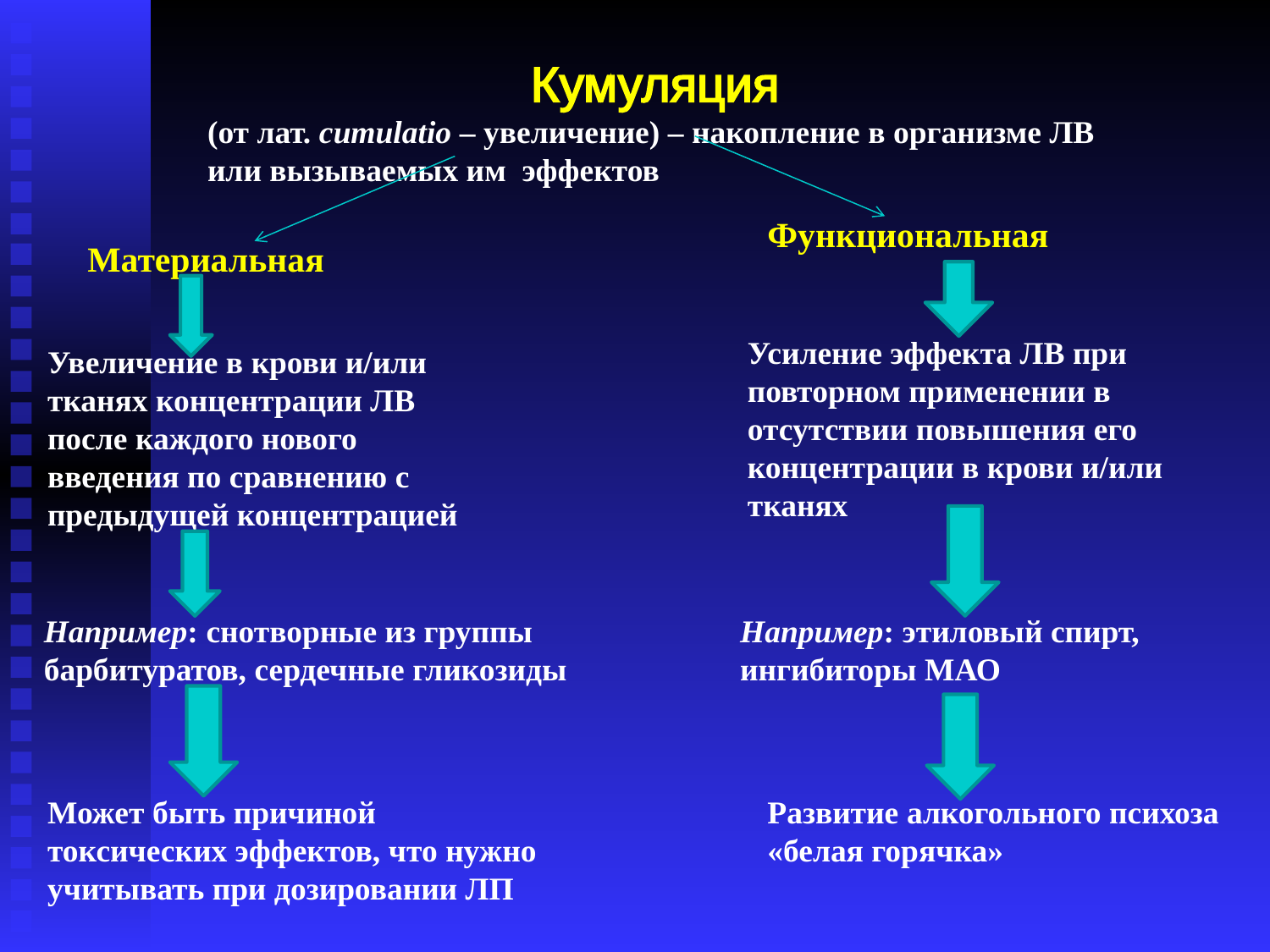

Кумуляция
(от лат. сumulatio – увеличение) – накопление в организме ЛВ или вызываемых им  эффектов
Функциональная
Материальная

Усиление эффекта ЛВ при повторном применении в отсутствии повышения его концентрации в крови и/или тканях
Увеличение в крови и/или тканях концентрации ЛВ после каждого нового введения по сравнению с предыдущей концентрацией

Например: снотворные из группы барбитуратов, сердечные гликозиды
Например: этиловый спирт, ингибиторы МАО

Может быть причиной токсических эффектов, что нужно учитывать при дозировании ЛП
Развитие алкогольного психоза «белая горячка»